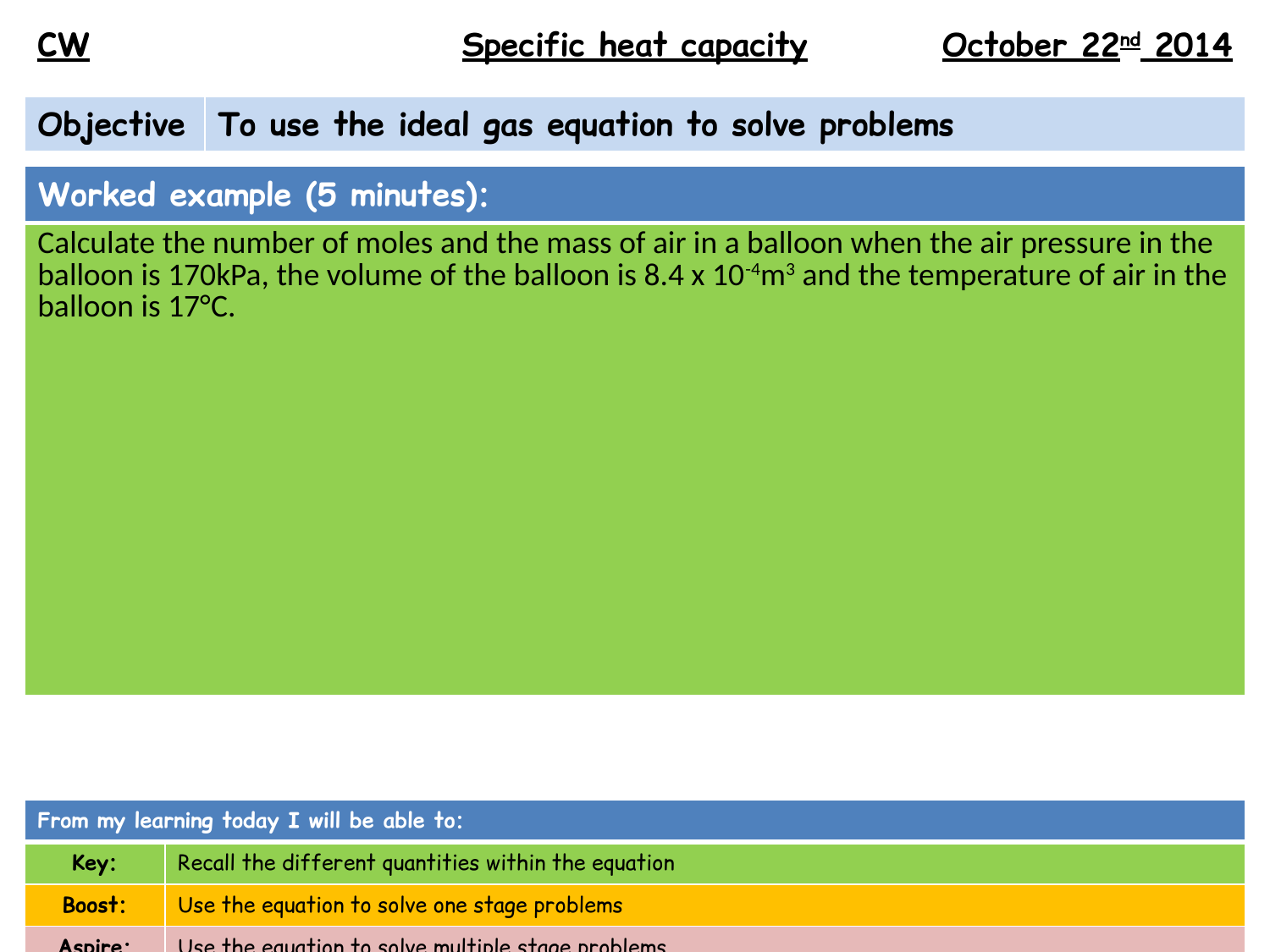

| CW | Specific heat capacity | October 22nd 2014 |
| --- | --- | --- |
| Objective | To use the ideal gas equation to solve problems |
| --- | --- |
| Worked example (5 minutes): |
| --- |
| Calculate the number of moles and the mass of air in a balloon when the air pressure in the balloon is 170kPa, the volume of the balloon is 8.4 x 10-4m3 and the temperature of air in the balloon is 17°C. |
| From my learning today I will be able to: |  |
| --- | --- |
| Key: | Recall the different quantities within the equation |
| Boost: | Use the equation to solve one stage problems |
| Aspire: | Use the equation to solve multiple stage problems |